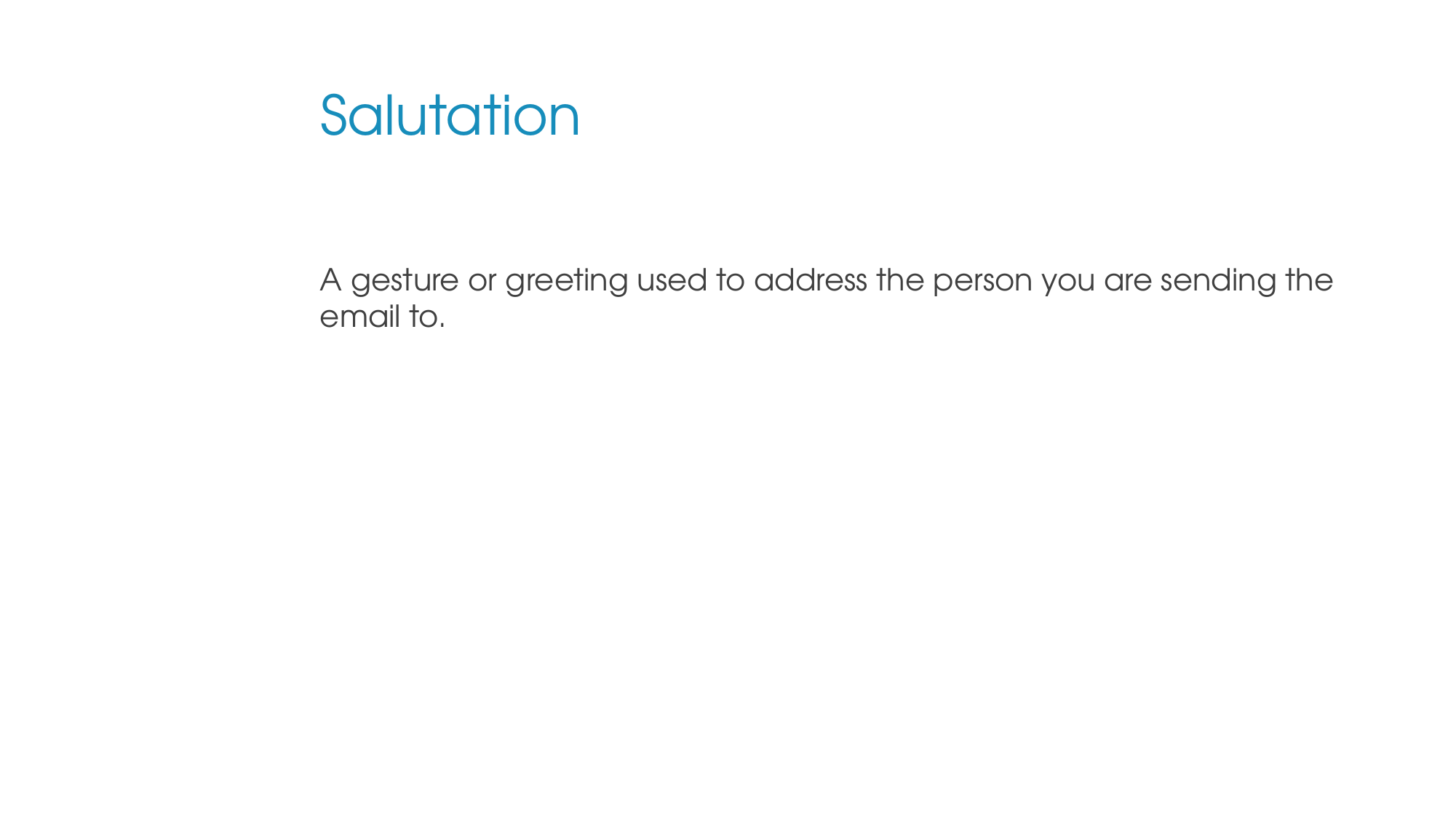

# Salutation
A gesture or greeting used to address the person you are sending the email to.